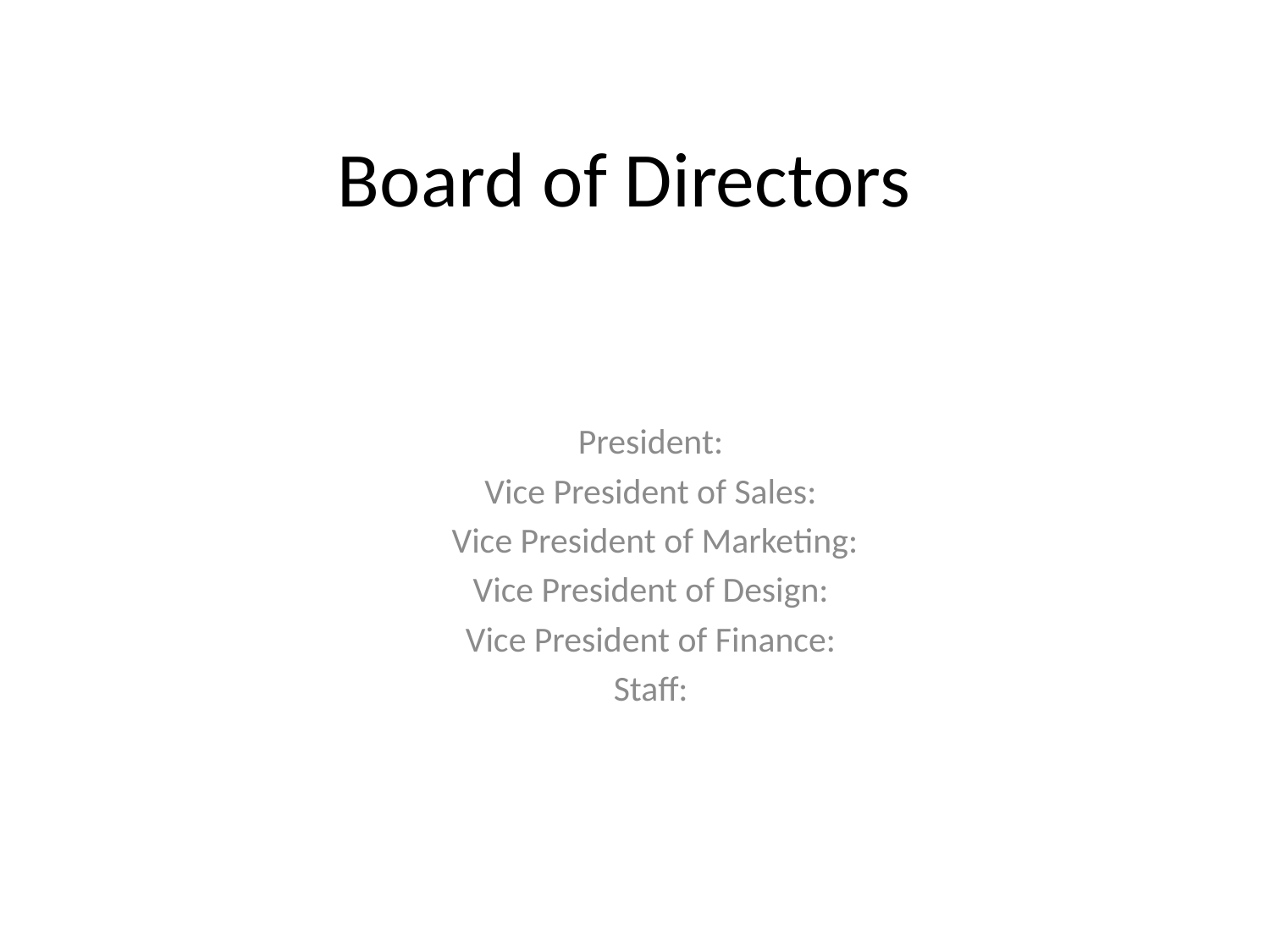

# Board of Directors
President:
Vice President of Sales:
 Vice President of Marketing:
Vice President of Design:
Vice President of Finance:
Staff: